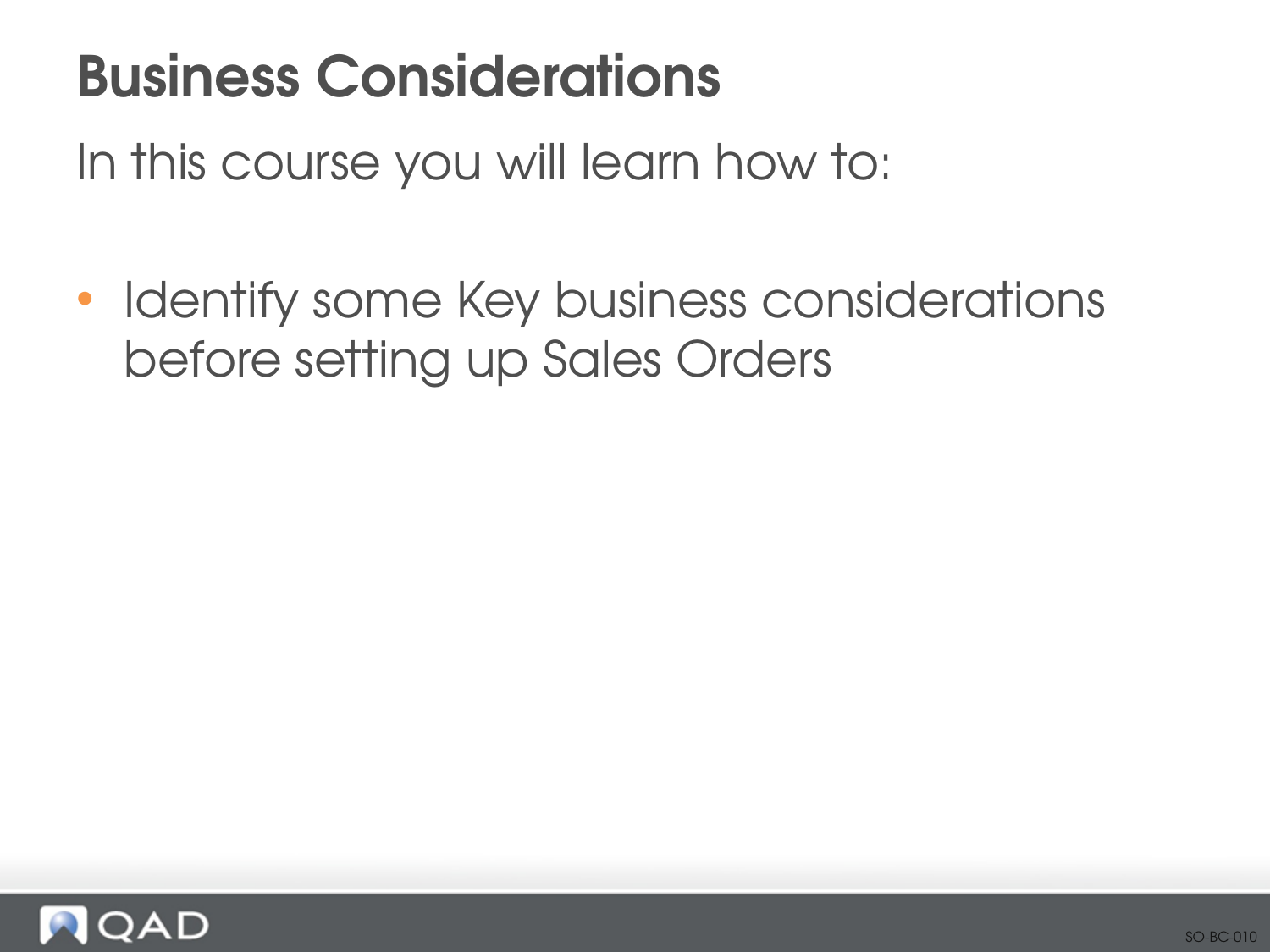

# Business Considerations
In this course you will learn how to:

Identify some Key business considerations before setting up Sales Orders
SO-BC-010